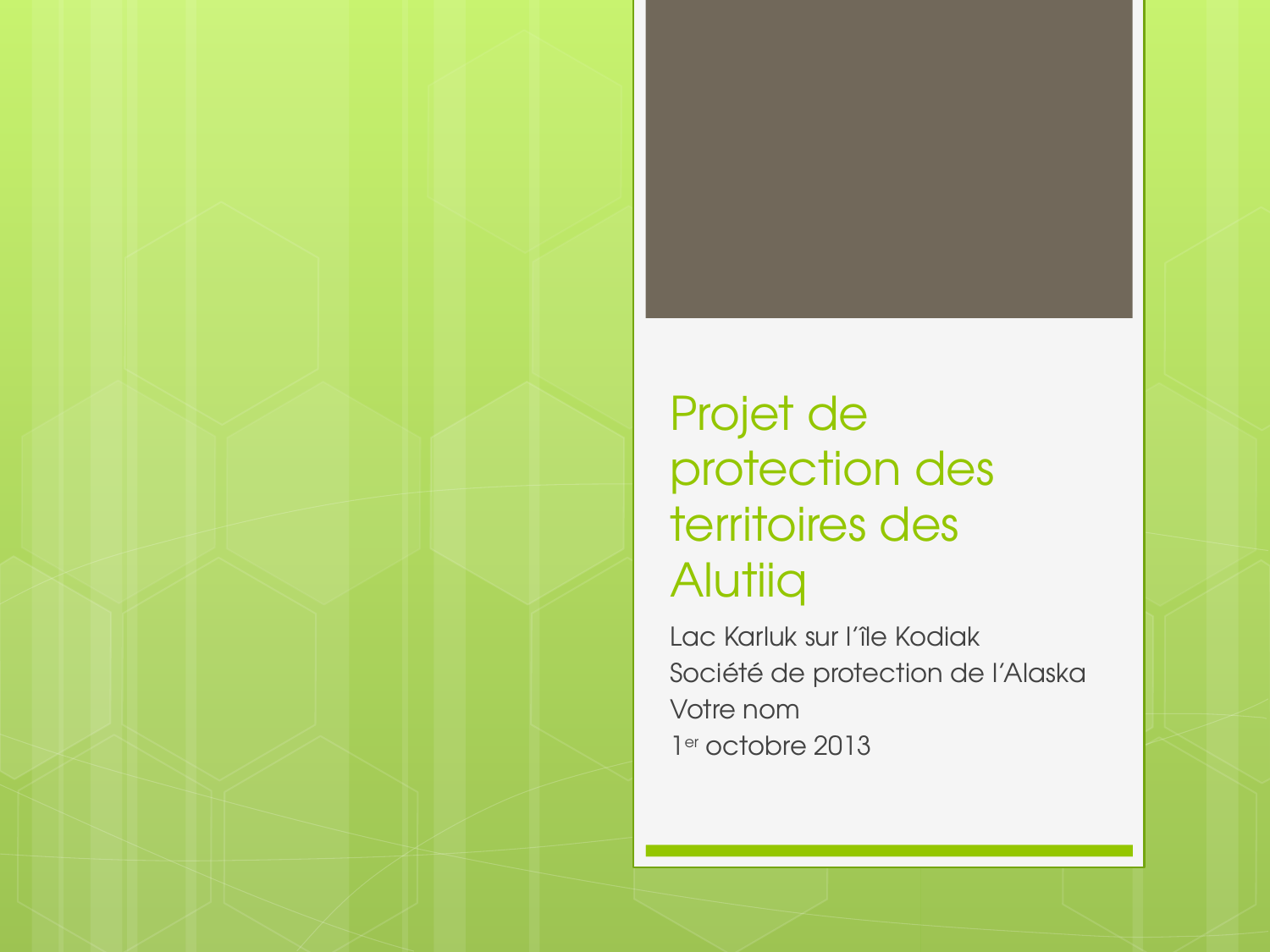

# Projet de protection des territoires des Alutiiq
Lac Karluk sur l’île Kodiak
Société de protection de l’Alaska
Votre nom
1er octobre 2013